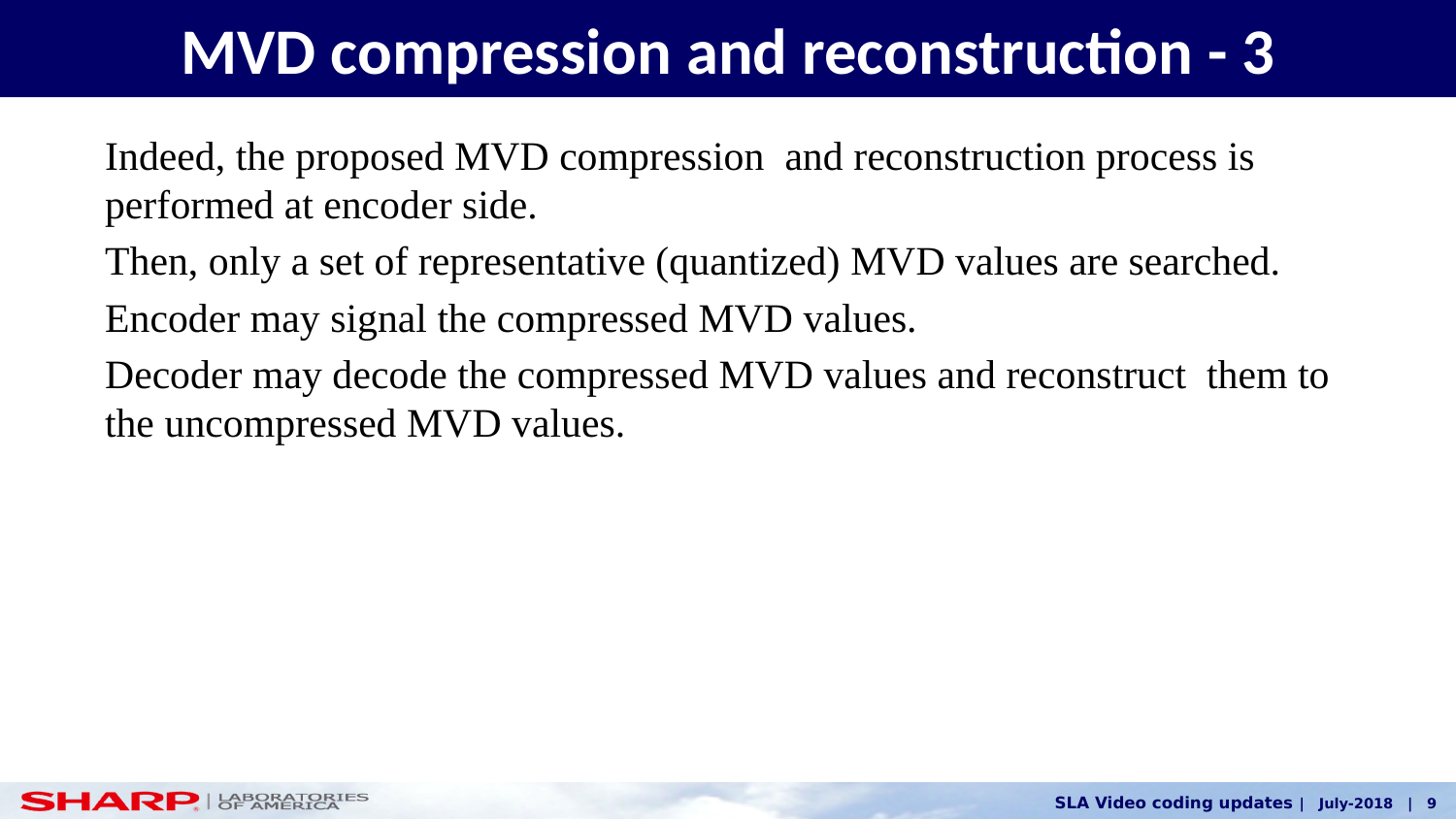

9
# MVD compression and reconstruction - 3
Indeed, the proposed MVD compression  and reconstruction process is performed at encoder side.
Then, only a set of representative (quantized) MVD values are searched.
Encoder may signal the compressed MVD values.
Decoder may decode the compressed MVD values and reconstruct  them to the uncompressed MVD values.